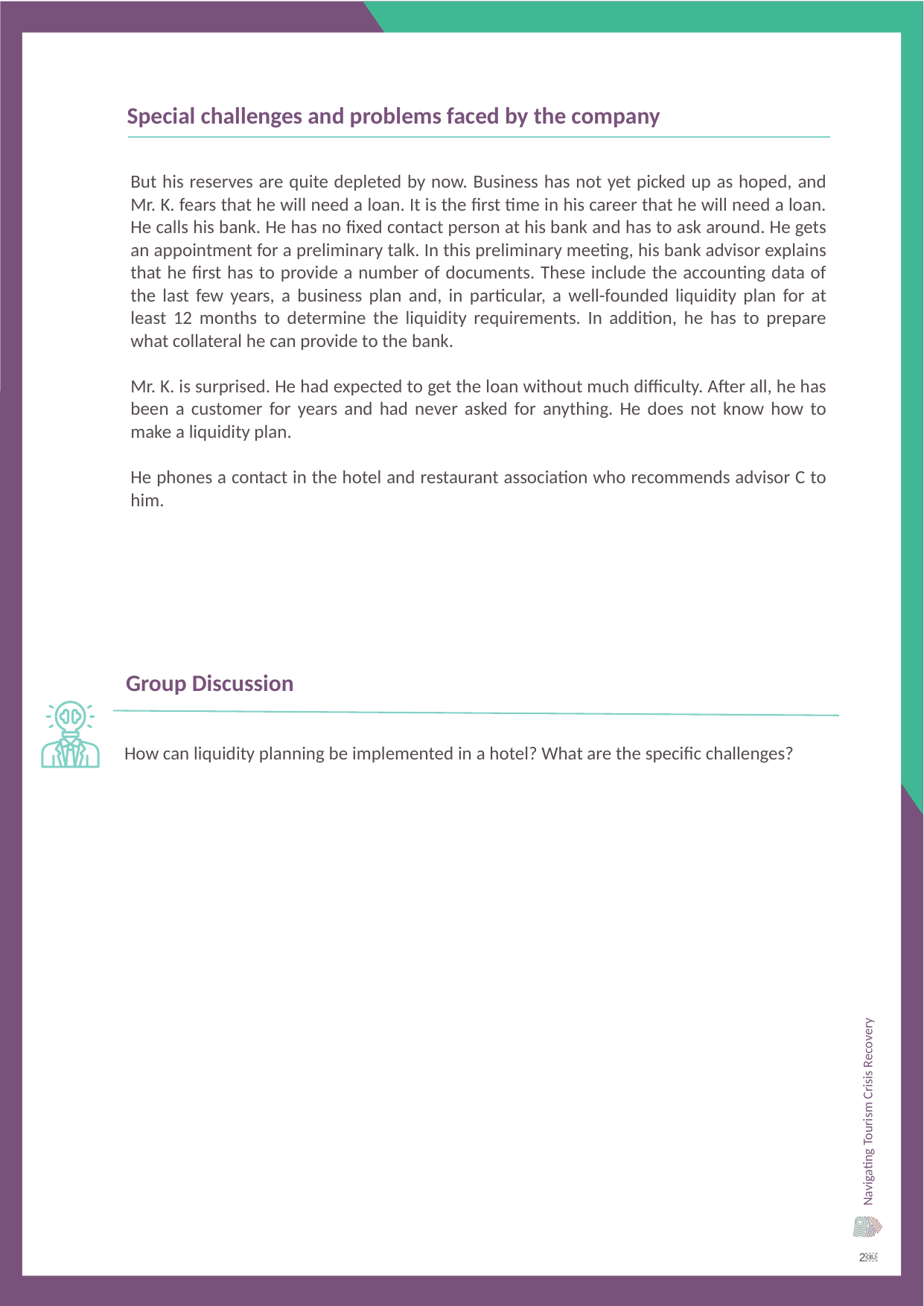

Special challenges and problems faced by the company
But his reserves are quite depleted by now. Business has not yet picked up as hoped, and Mr. K. fears that he will need a loan. It is the first time in his career that he will need a loan. He calls his bank. He has no fixed contact person at his bank and has to ask around. He gets an appointment for a preliminary talk. In this preliminary meeting, his bank advisor explains that he first has to provide a number of documents. These include the accounting data of the last few years, a business plan and, in particular, a well-founded liquidity plan for at least 12 months to determine the liquidity requirements. In addition, he has to prepare what collateral he can provide to the bank.

Mr. K. is surprised. He had expected to get the loan without much difficulty. After all, he has been a customer for years and had never asked for anything. He does not know how to make a liquidity plan.

He phones a contact in the hotel and restaurant association who recommends advisor C to him.
Group Discussion

How can liquidity planning be implemented in a hotel? What are the specific challenges?